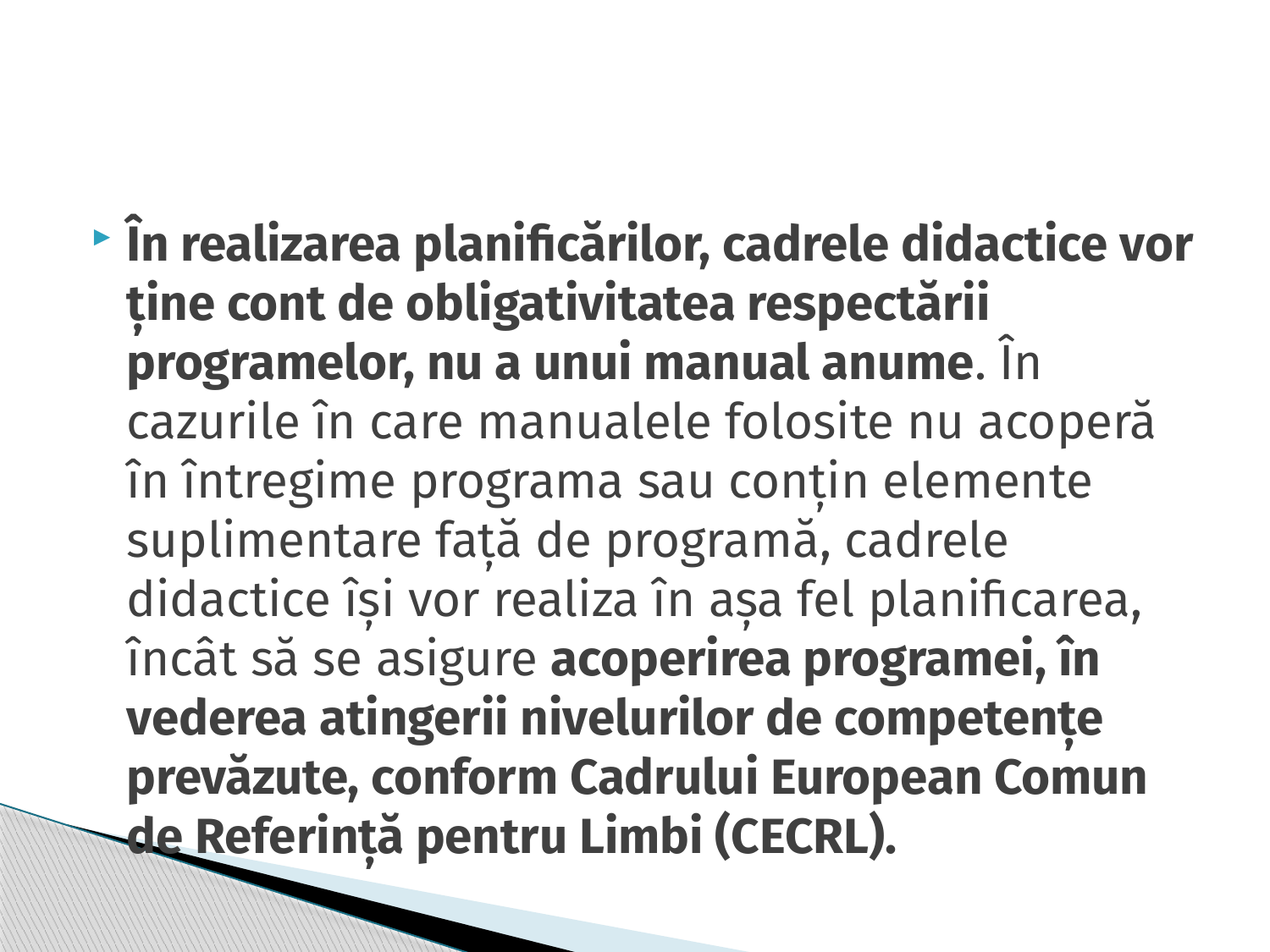

#
În realizarea planificărilor, cadrele didactice vor ține cont de obligativitatea respectării programelor, nu a unui manual anume. În cazurile în care manualele folosite nu acoperă în întregime programa sau conțin elemente suplimentare față de programă, cadrele didactice își vor realiza în așa fel planificarea, încât să se asigure acoperirea programei, în vederea atingerii nivelurilor de competențe prevăzute, conform Cadrului European Comun de Referință pentru Limbi (CECRL).